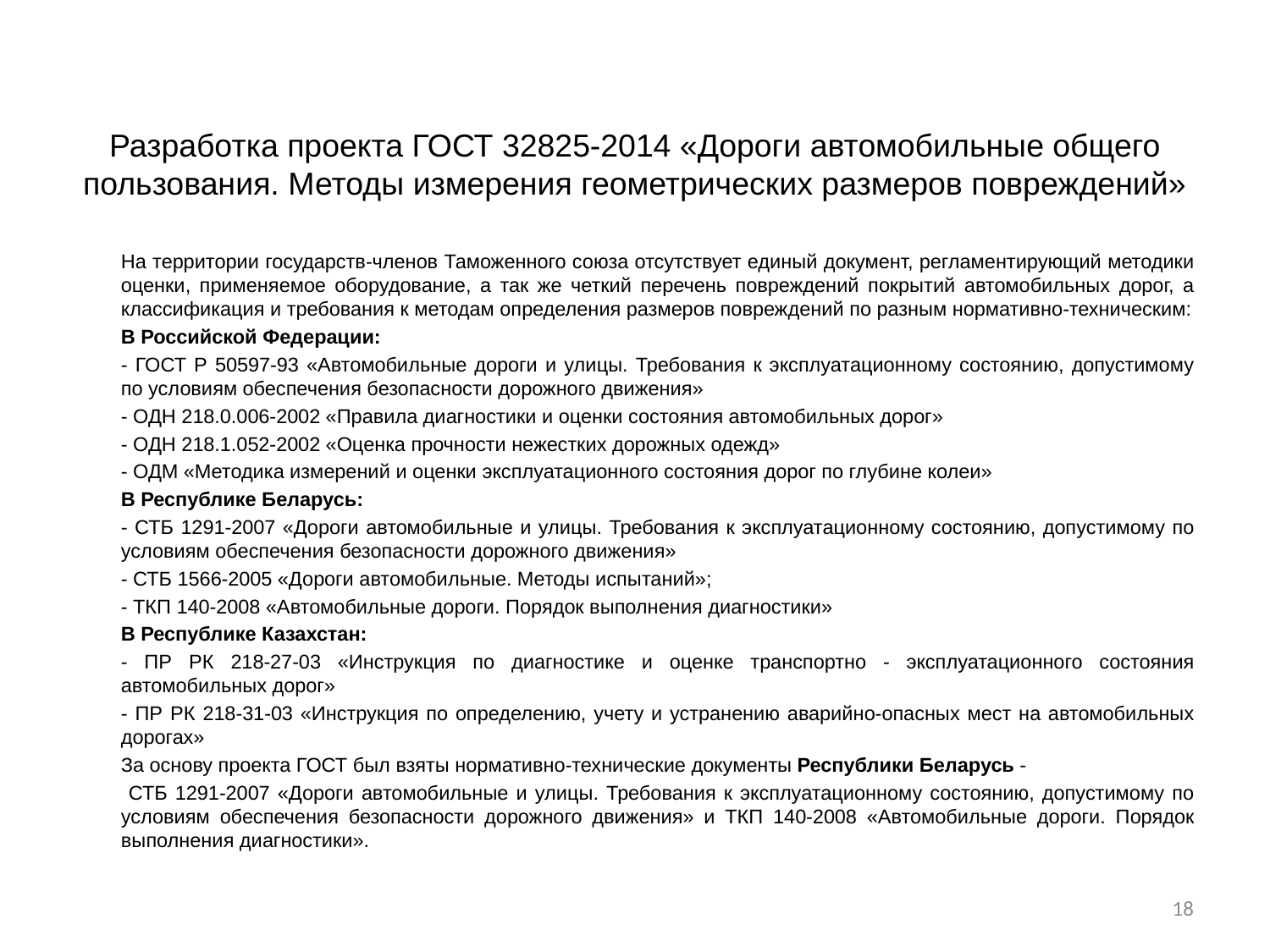

# Разработка проекта ГОСТ 32825-2014 «Дороги автомобильные общего пользования. Методы измерения геометрических размеров повреждений»
На территории государств-членов Таможенного союза отсутствует единый документ, регламентирующий методики оценки, применяемое оборудование, а так же четкий перечень повреждений покрытий автомобильных дорог, а классификация и требования к методам определения размеров повреждений по разным нормативно-техническим:
В Российской Федерации:
- ГОСТ Р 50597-93 «Автомобильные дороги и улицы. Требования к эксплуатационному состоянию, допустимому по условиям обеспечения безопасности дорожного движения»
- ОДН 218.0.006-2002 «Правила диагностики и оценки состояния автомобильных дорог»
- ОДН 218.1.052-2002 «Оценка прочности нежестких дорожных одежд»
- ОДМ «Методика измерений и оценки эксплуатационного состояния дорог по глубине колеи»
В Республике Беларусь:
- СТБ 1291-2007 «Дороги автомобильные и улицы. Требования к эксплуатационному состоянию, допустимому по условиям обеспечения безопасности дорожного движения»
- СТБ 1566-2005 «Дороги автомобильные. Методы испытаний»;
- ТКП 140-2008 «Автомобильные дороги. Порядок выполнения диагностики»
В Республике Казахстан:
- ПР РК 218-27-03 «Инструкция по диагностике и оценке транспортно - эксплуатационного состояния автомобильных дорог»
- ПР РК 218-31-03 «Инструкция по определению, учету и устранению аварийно-опасных мест на автомобильных дорогах»
За основу проекта ГОСТ был взяты нормативно-технические документы Республики Беларусь -
 СТБ 1291-2007 «Дороги автомобильные и улицы. Требования к эксплуатационному состоянию, допустимому по условиям обеспечения безопасности дорожного движения» и ТКП 140-2008 «Автомобильные дороги. Порядок выполнения диагностики».

18